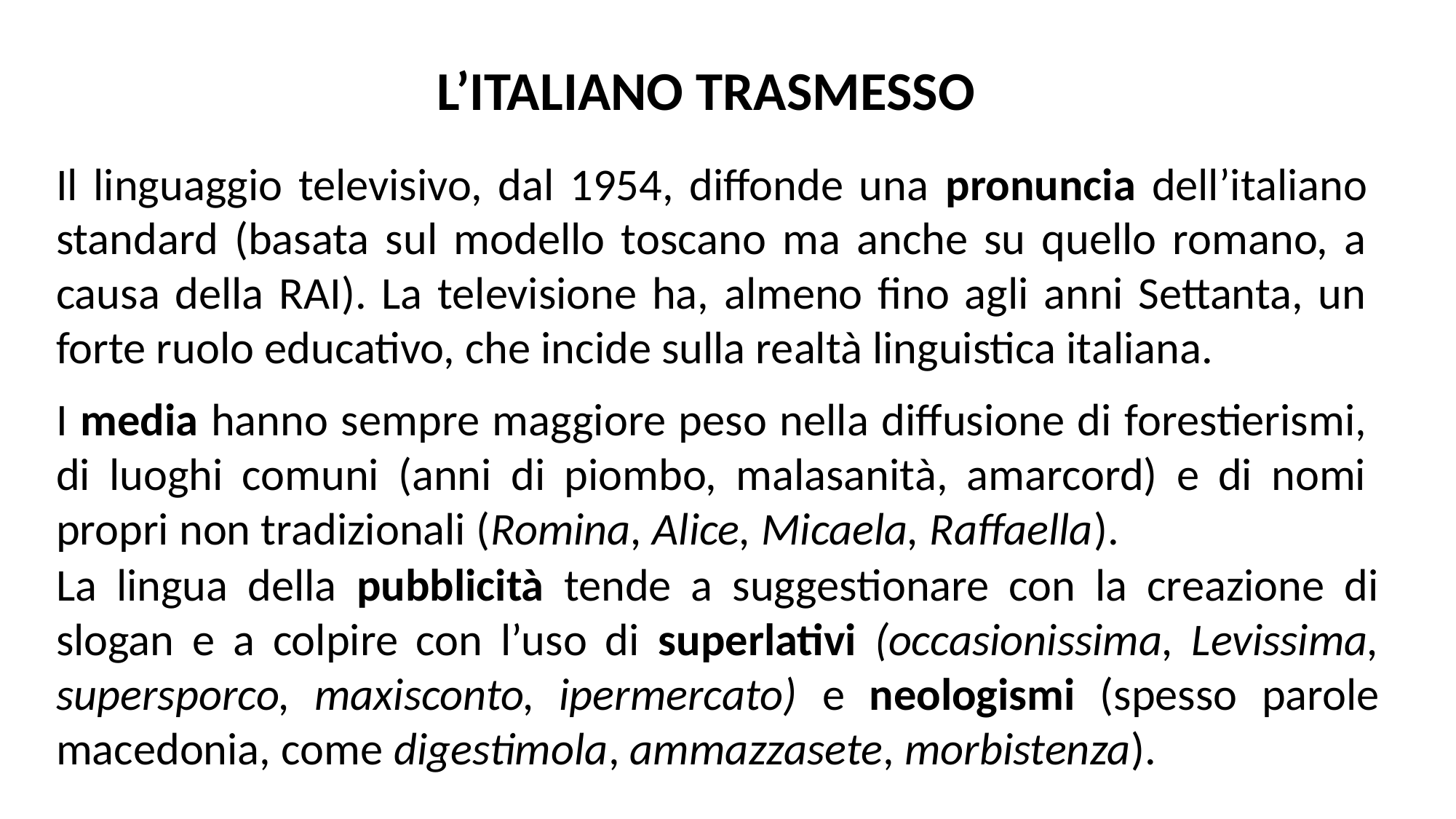

L’ITALIANO TRASMESSO
Il linguaggio televisivo, dal 1954, diffonde una pronuncia dell’italiano standard (basata sul modello toscano ma anche su quello romano, a causa della RAI). La televisione ha, almeno fino agli anni Settanta, un forte ruolo educativo, che incide sulla realtà linguistica italiana.
I media hanno sempre maggiore peso nella diffusione di forestierismi, di luoghi comuni (anni di piombo, malasanità, amarcord) e di nomi propri non tradizionali (Romina, Alice, Micaela, Raffaella).
La lingua della pubblicità tende a suggestionare con la creazione di slogan e a colpire con l’uso di superlativi (occasionissima, Levissima, supersporco, maxisconto, ipermercato) e neologismi (spesso parole macedonia, come digestimola, ammazzasete, morbistenza).